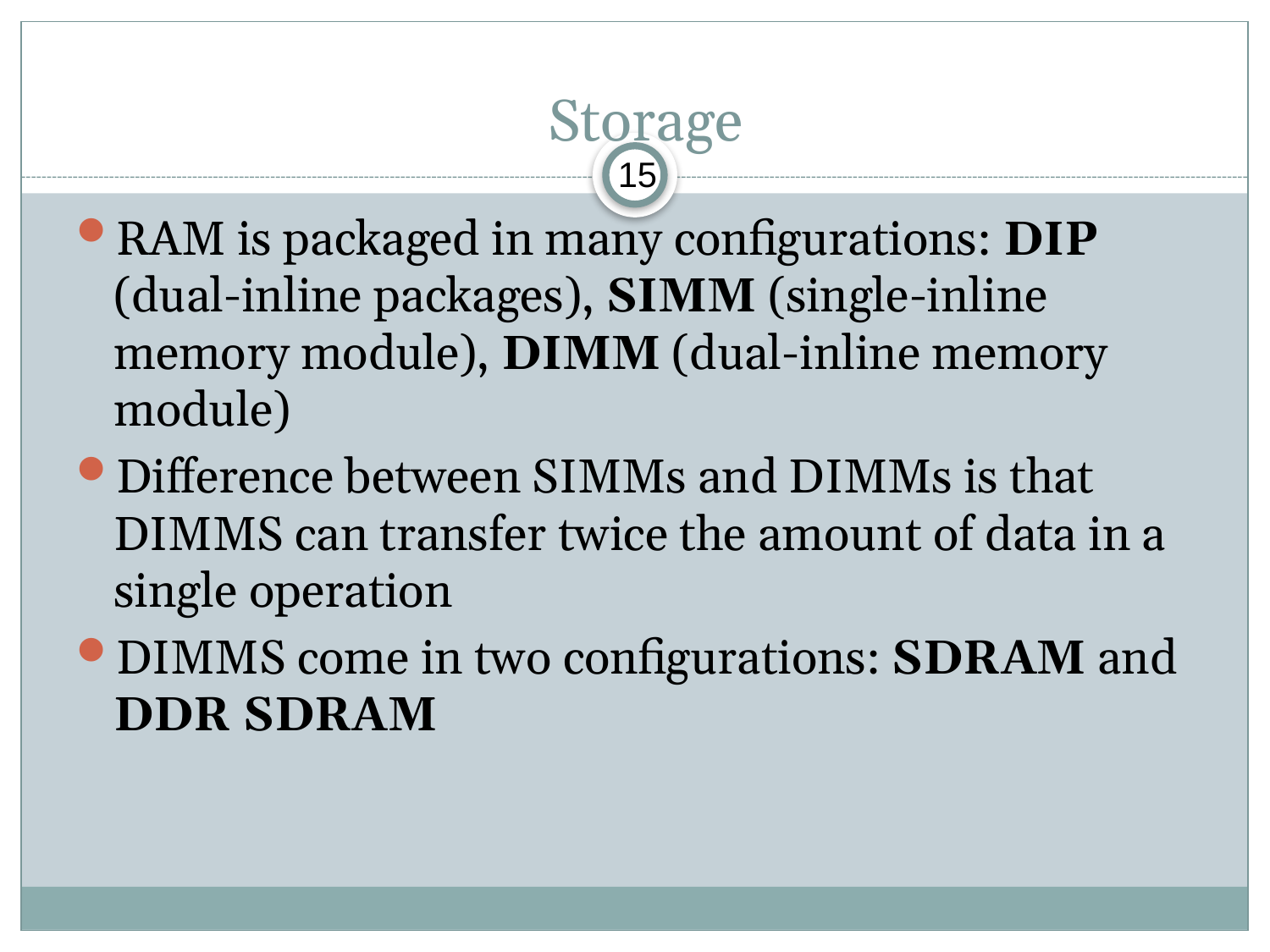

# Storage
15
RAM is packaged in many configurations: DIP (dual-inline packages), SIMM (single-inline memory module), DIMM (dual-inline memory module)
Difference between SIMMs and DIMMs is that DIMMS can transfer twice the amount of data in a single operation
DIMMS come in two configurations: SDRAM and DDR SDRAM